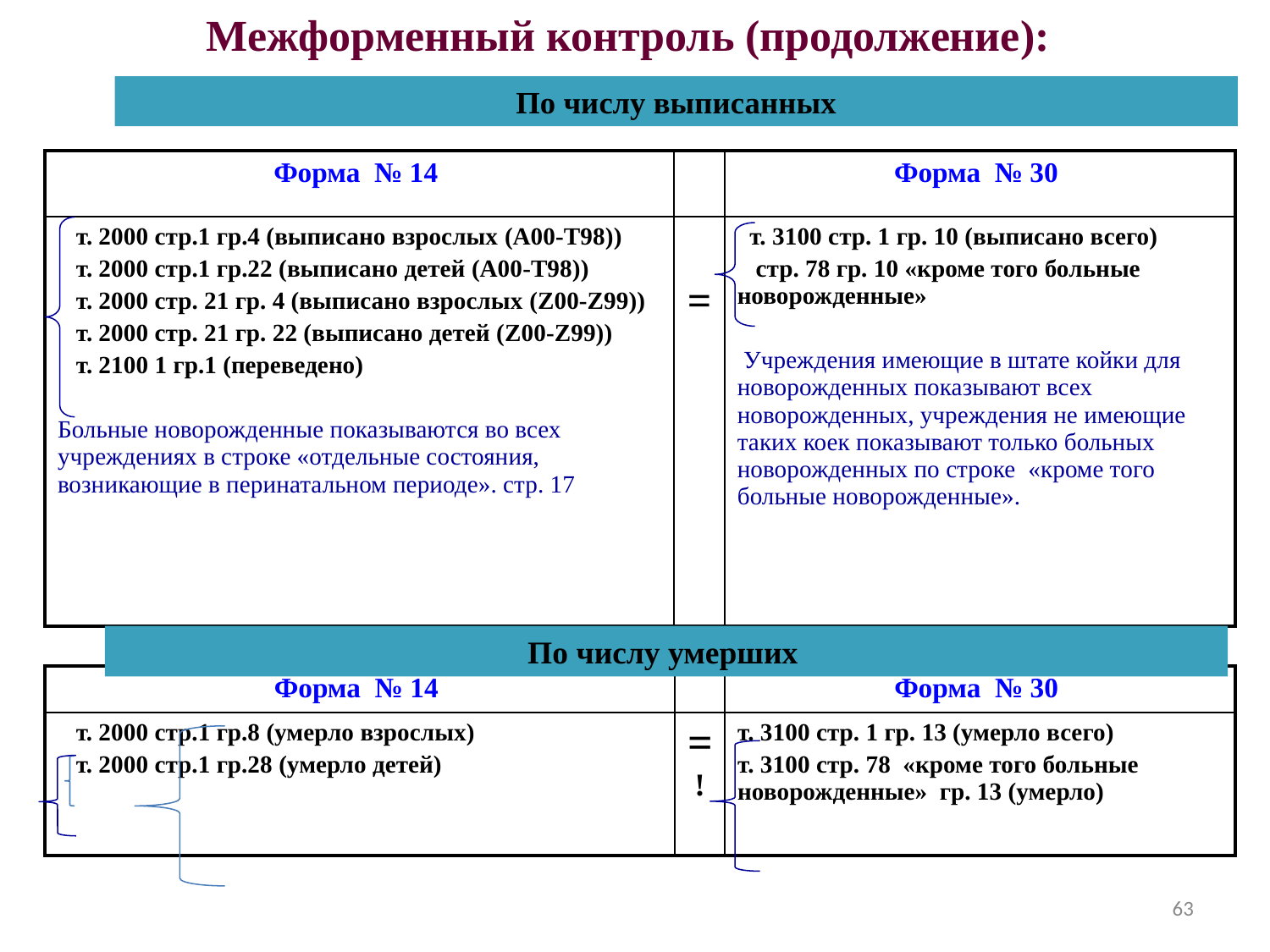

Межформенный контроль (продолжение):

По числу выписанных
| Форма № 14 |  | Форма № 30 |
| --- | --- | --- |
| т. 2000 стр.1 гр.4 (выписано взрослых (A00-T98)) т. 2000 стр.1 гр.22 (выписано детей (A00-T98)) т. 2000 стр. 21 гр. 4 (выписано взрослых (Z00-Z99)) т. 2000 стр. 21 гр. 22 (выписано детей (Z00-Z99)) т. 2100 1 гр.1 (переведено) Больные новорожденные показываются во всех учреждениях в строке «отдельные состояния, возникающие в перинатальном периоде». стр. 17 | = | т. 3100 стр. 1 гр. 10 (выписано всего) стр. 78 гр. 10 «кроме того больные новорожденные» Учреждения имеющие в штате койки для новорожденных показывают всех новорожденных, учреждения не имеющие таких коек показывают только больных новорожденных по строке «кроме того больные новорожденные». |

По числу умерших
| Форма № 14 |  | Форма № 30 |
| --- | --- | --- |
| т. 2000 стр.1 гр.8 (умерло взрослых) т. 2000 стр.1 гр.28 (умерло детей) | =! | т. 3100 стр. 1 гр. 13 (умерло всего) т. 3100 стр. 78 «кроме того больные новорожденные» гр. 13 (умерло) |

63